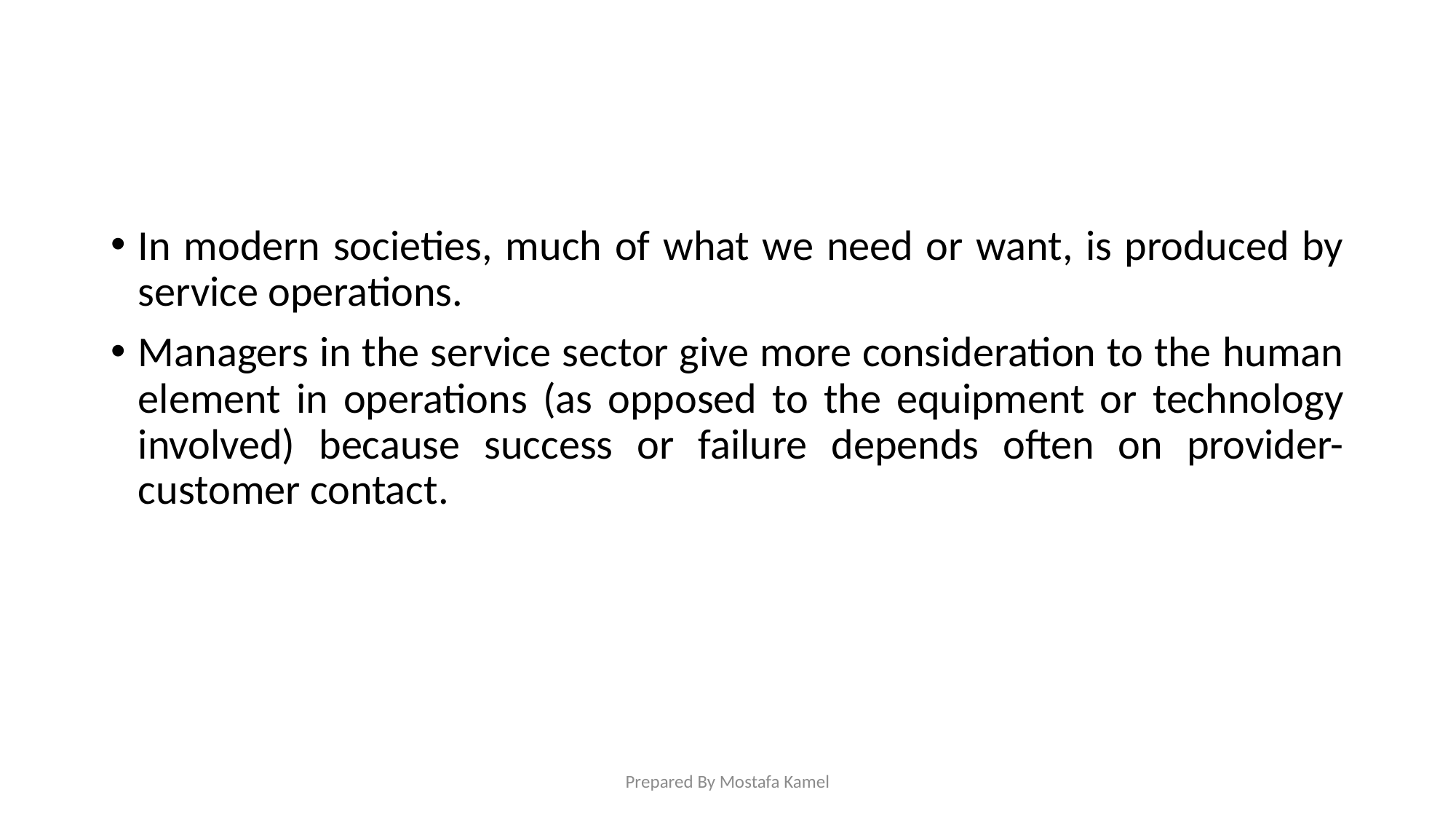

In modern societies, much of what we need or want, is produced by service operations.
Managers in the service sector give more consideration to the human element in operations (as opposed to the equipment or technology involved) because success or failure depends often on provider-customer contact.

Prepared By Mostafa Kamel